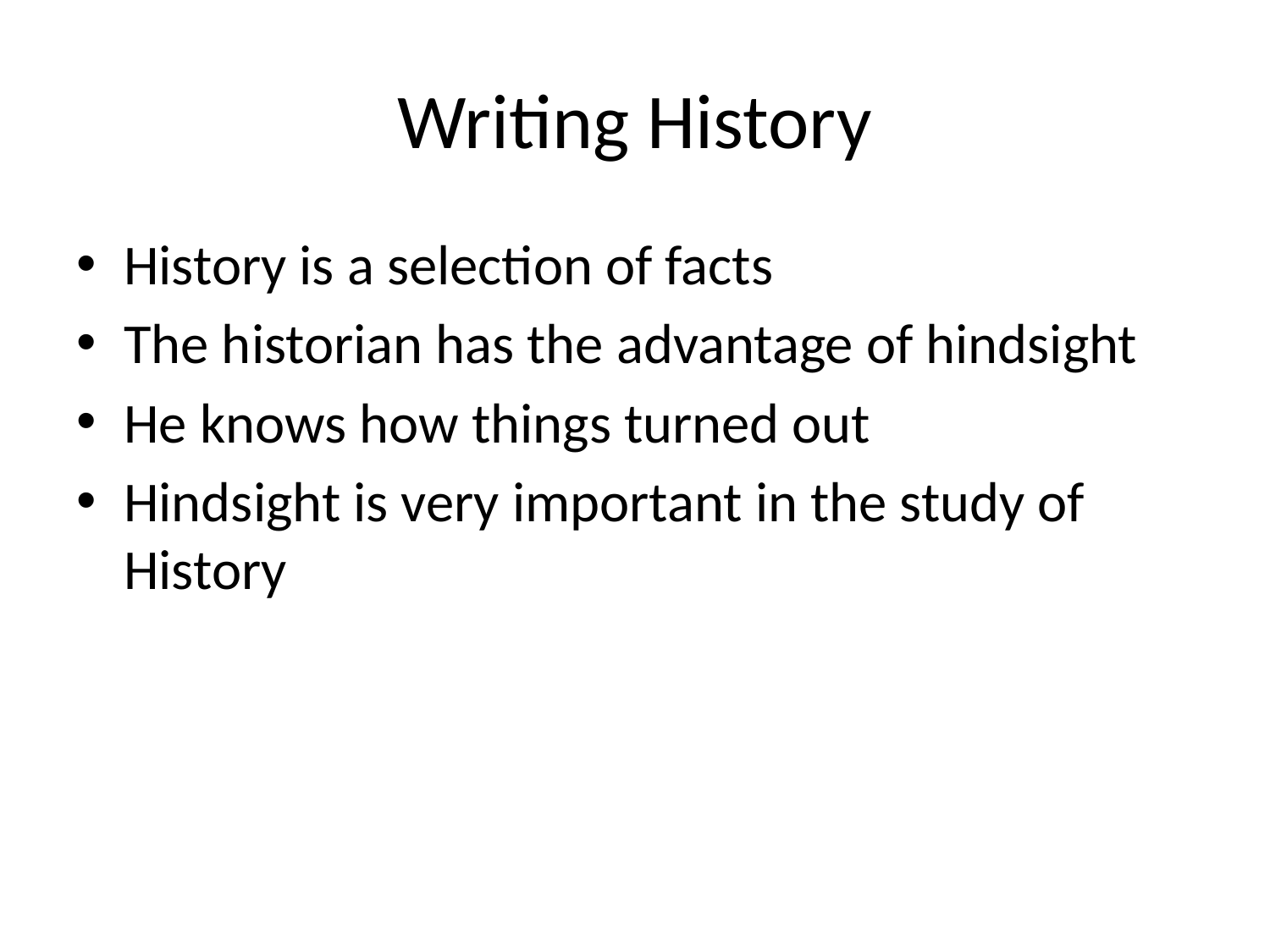

# Writing History
History is a selection of facts
The historian has the advantage of hindsight
He knows how things turned out
Hindsight is very important in the study of History